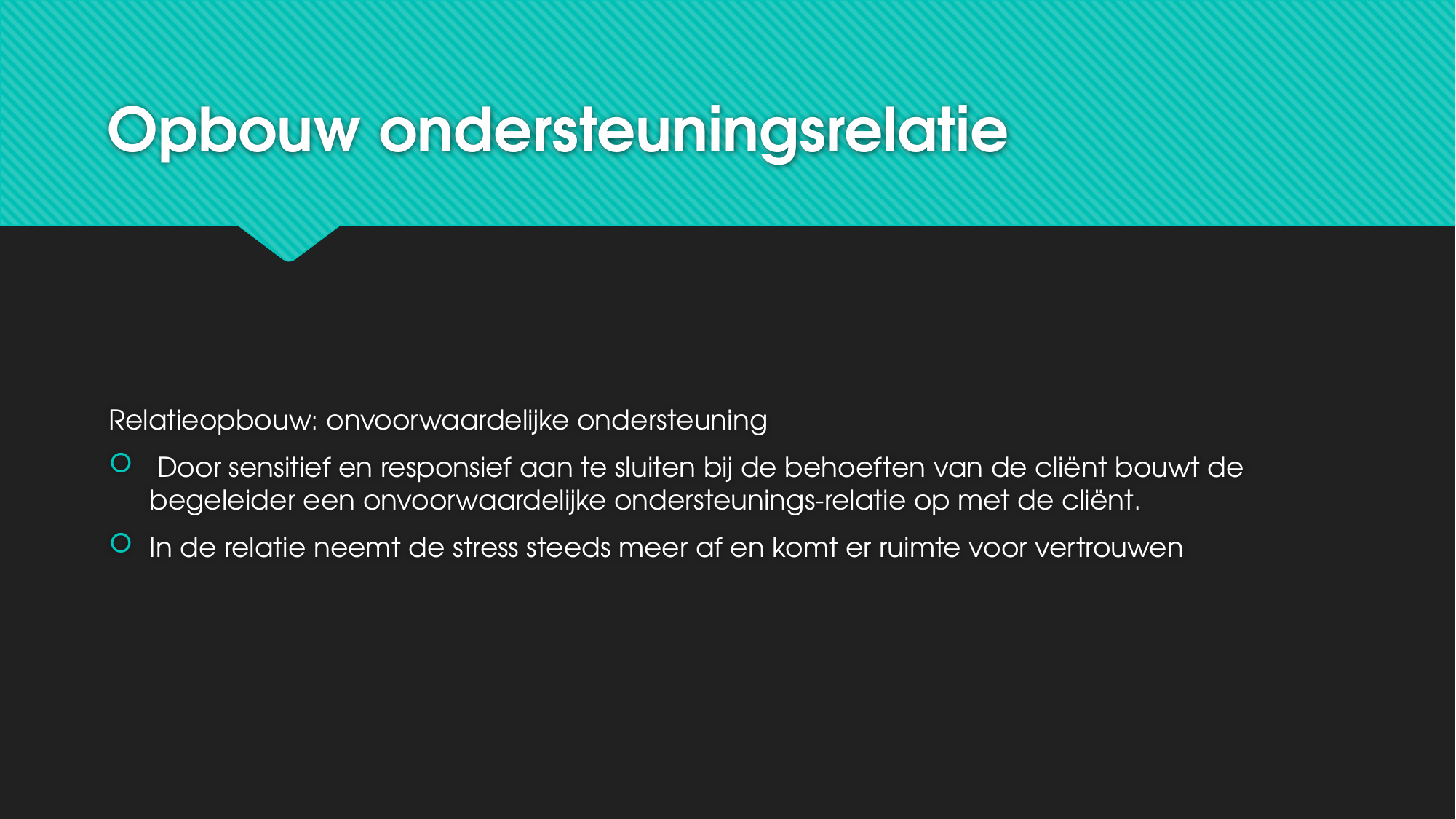

# Opbouw ondersteuningsrelatie
Relatieopbouw: onvoorwaardelijke ondersteuning
 Door sensitief en responsief aan te sluiten bij de behoeften van de cliënt bouwt de begeleider een onvoorwaardelijke ondersteunings-relatie op met de cliënt.
In de relatie neemt de stress steeds meer af en komt er ruimte voor vertrouwen